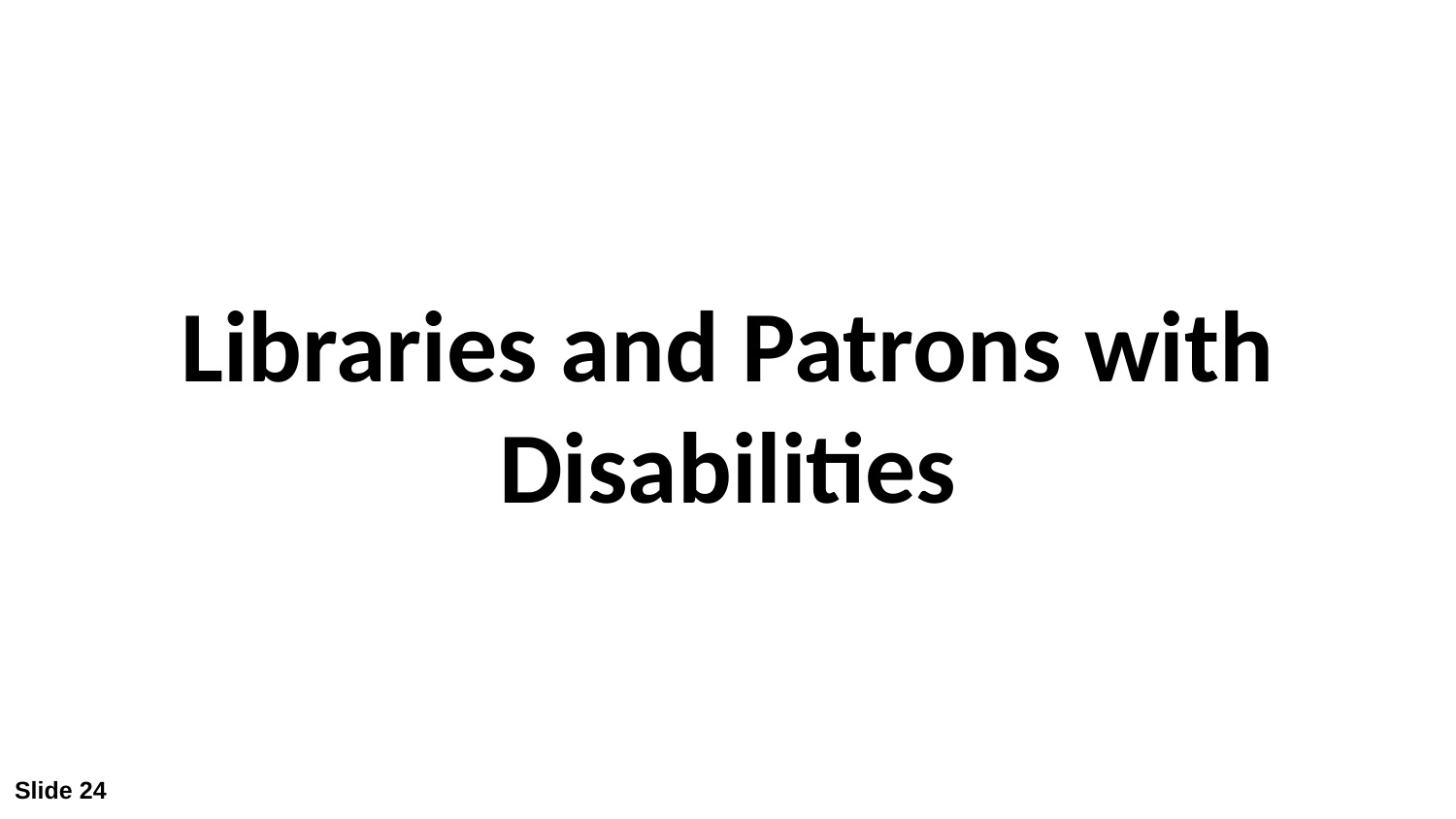

# Libraries and Patrons with Disabilities
Slide 24